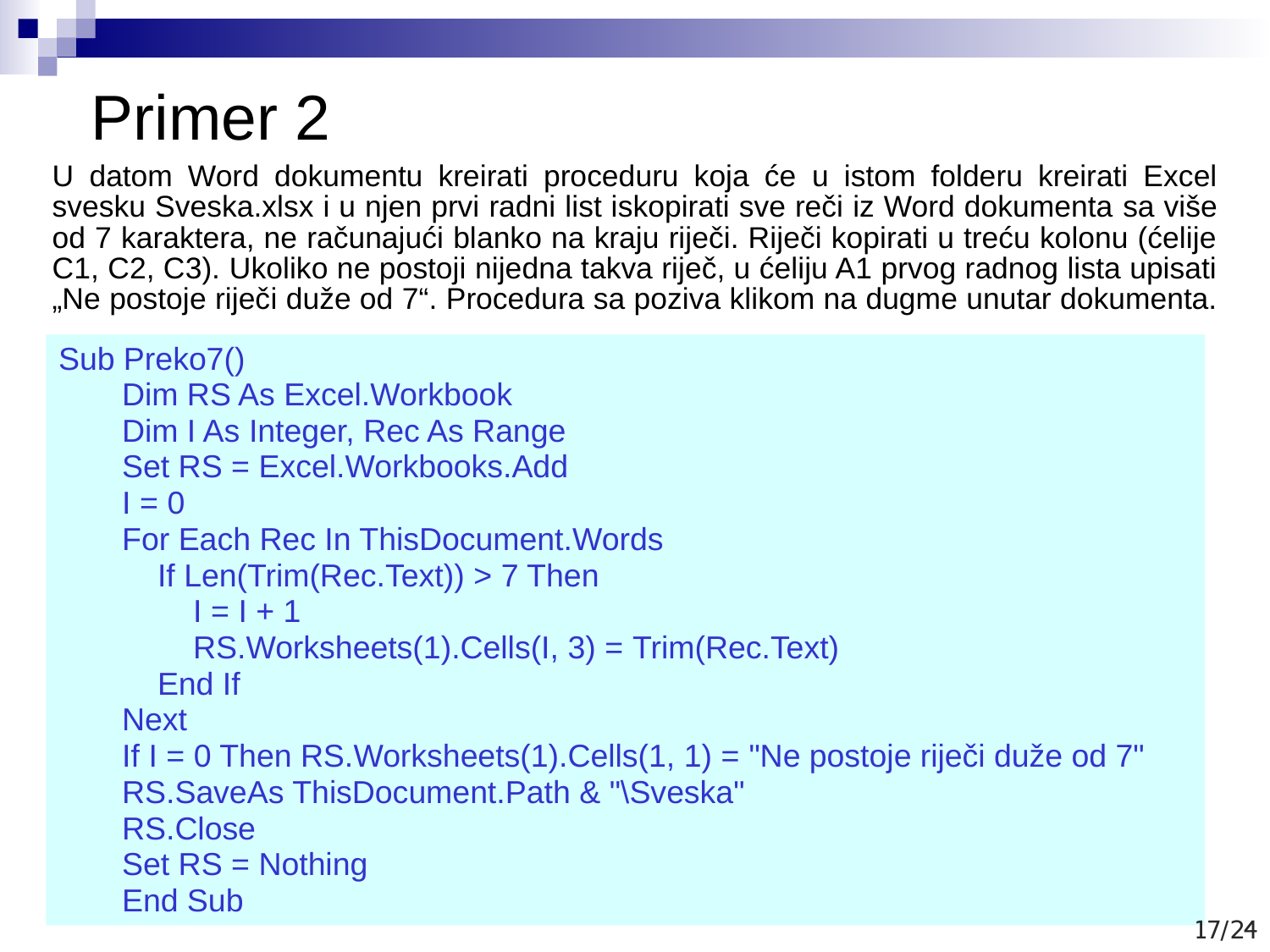

# Primer 2
U datom Word dokumentu kreirati proceduru koja će u istom folderu kreirati Excel svesku Sveska.xlsx i u njen prvi radni list iskopirati sve reči iz Word dokumenta sa više od 7 karaktera, ne računajući blanko na kraju riječi. Riječi kopirati u treću kolonu (ćelije C1, C2, C3). Ukoliko ne postoji nijedna takva riječ, u ćeliju A1 prvog radnog lista upisati „Ne postoje riječi duže od 7“. Procedura sa poziva klikom na dugme unutar dokumenta.
Sub Preko7()
Dim RS As Excel.Workbook
Dim I As Integer, Rec As Range
Set RS = Excel.Workbooks.Add
I = 0
For Each Rec In ThisDocument.Words
    If Len(Trim(Rec.Text)) > 7 Then
        I = I + 1
        RS.Worksheets(1).Cells(I, 3) = Trim(Rec.Text)
    End If
Next
If I = 0 Then RS.Worksheets(1).Cells(1, 1) = "Ne postoje riječi duže od 7"
RS.SaveAs ThisDocument.Path & "\Sveska"
RS.Close
Set RS = Nothing
End Sub
17/24